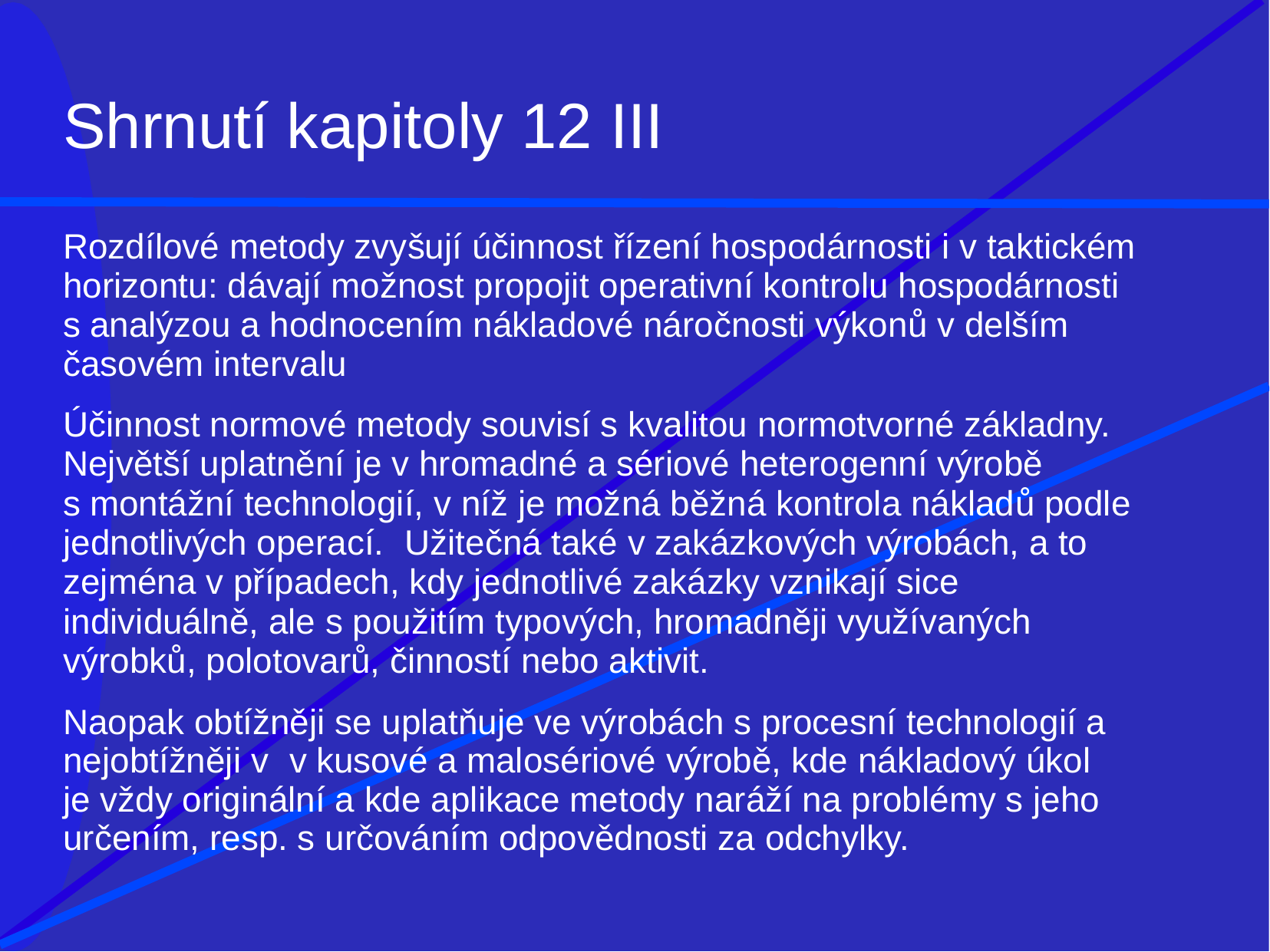

# Shrnutí kapitoly 12 III
Rozdílové metody zvyšují účinnost řízení hospodárnosti i v taktickém horizontu: dávají možnost propojit operativní kontrolu hospodárnosti s analýzou a hodnocením nákladové náročnosti výkonů v delším časovém intervalu
Účinnost normové metody souvisí s kvalitou normotvorné základny.
Největší uplatnění je v hromadné a sériové heterogenní výrobě
s montážní technologií, v níž je možná běžná kontrola nákladů podle jednotlivých operací.	Užitečná také v zakázkových výrobách, a to zejména v případech, kdy jednotlivé zakázky vznikají sice individuálně, ale s použitím typových, hromadněji využívaných výrobků, polotovarů, činností nebo aktivit.
Naopak obtížněji se uplatňuje ve výrobách s procesní technologií a nejobtížněji v	v kusové a malosériové výrobě, kde nákladový úkol je vždy originální a kde aplikace metody naráží na problémy s jeho určením, resp. s určováním odpovědnosti za odchylky.